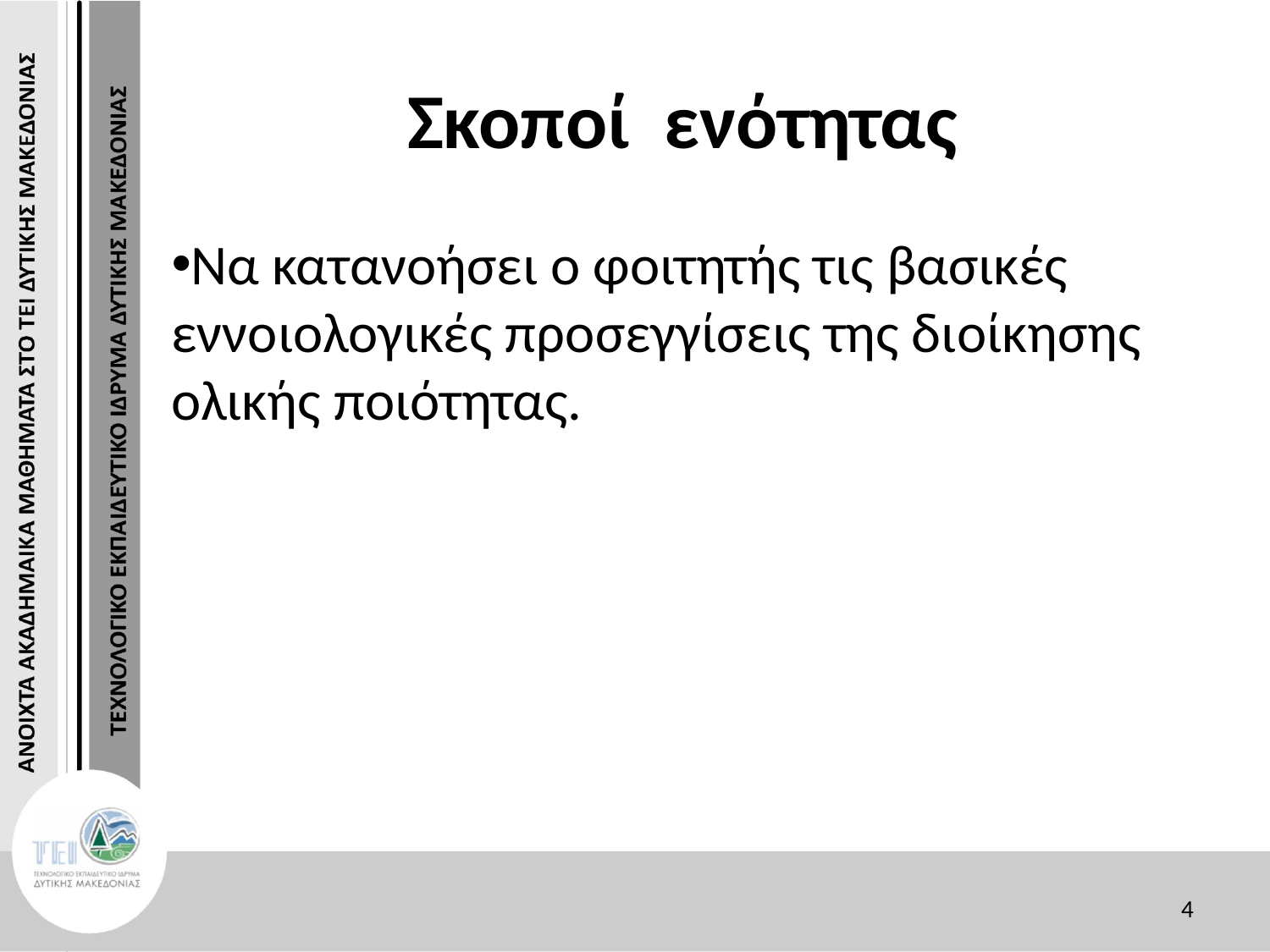

# Σκοποί  ενότητας
Να κατανοήσει ο φοιτητής τις βασικές εννοιολογικές προσεγγίσεις της διοίκησης ολικής ποιότητας.
4